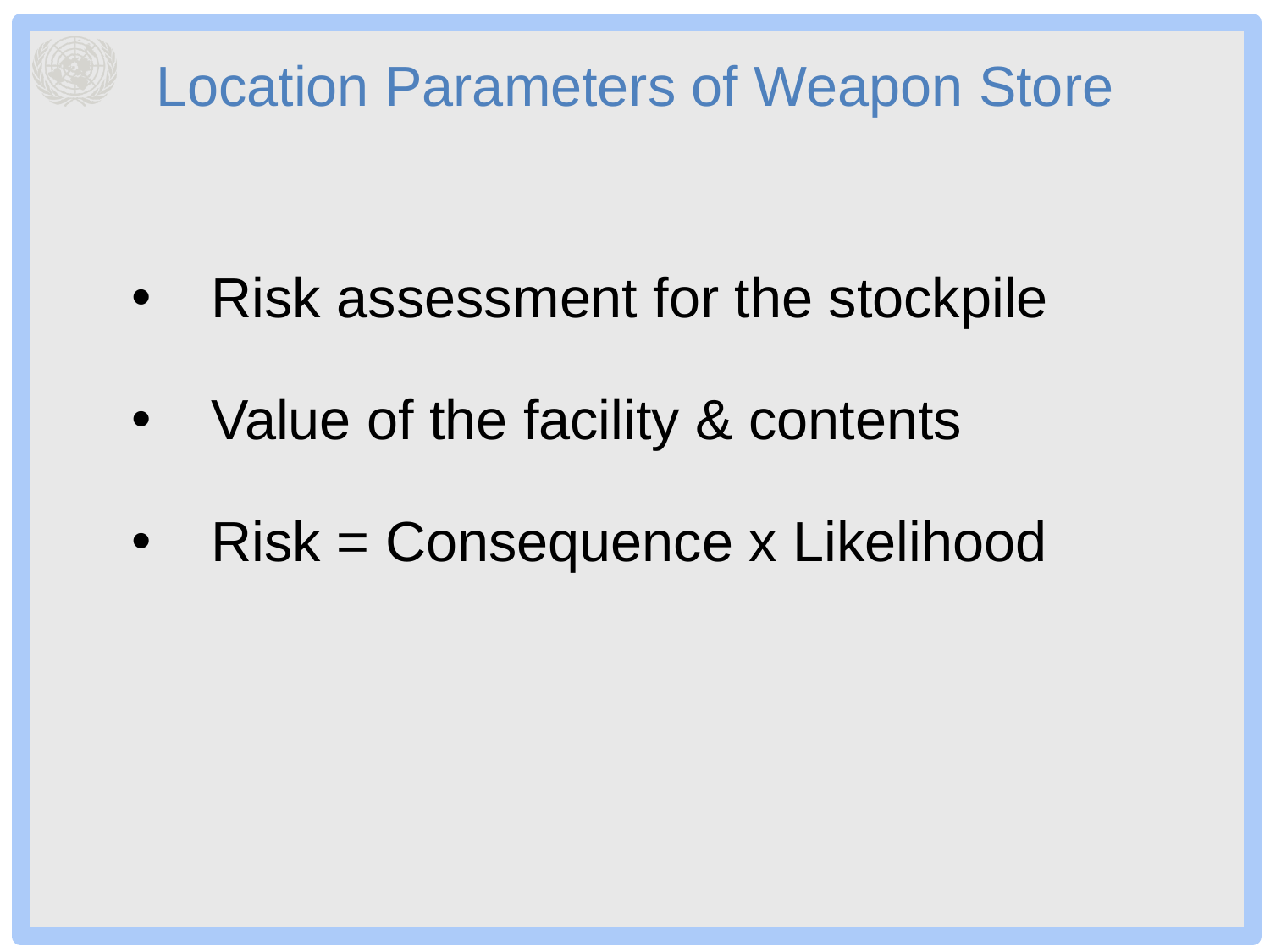

# Location Parameters of Weapon Store
Risk assessment for the stockpile

Value of the facility & contents

Risk = Consequence x Likelihood